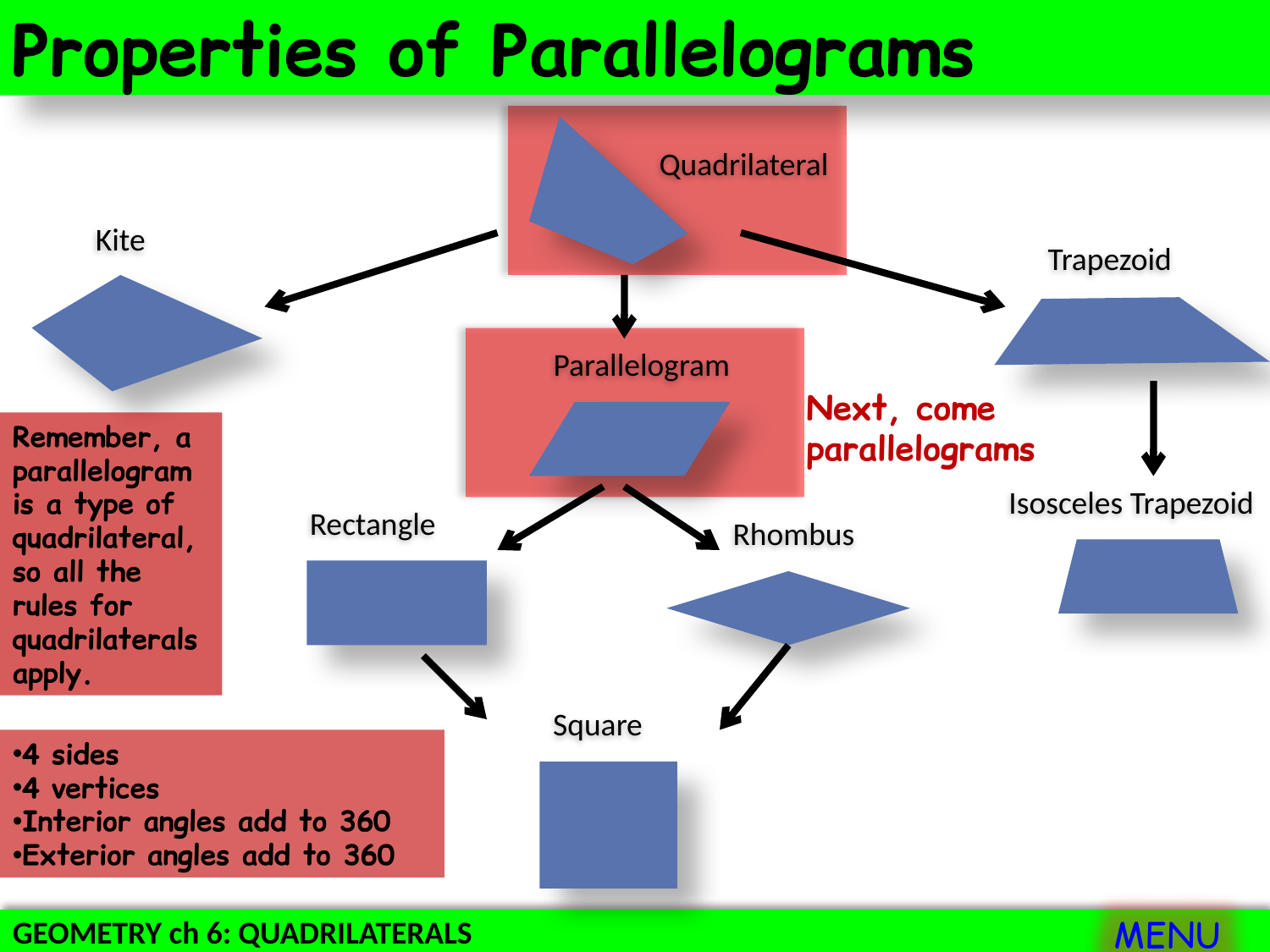

Properties of Parallelograms

Quadrilateral
Kite
Trapezoid

Parallelogram
Next, come parallelograms

Remember, a parallelogram is a type of quadrilateral, so all the rules for quadrilaterals apply.
Isosceles Trapezoid
Rectangle
Rhombus

Square
4 sides
4 vertices
Interior angles add to 360
Exterior angles add to 360

MENU
GEOMETRY ch 6: QUADRILATERALS